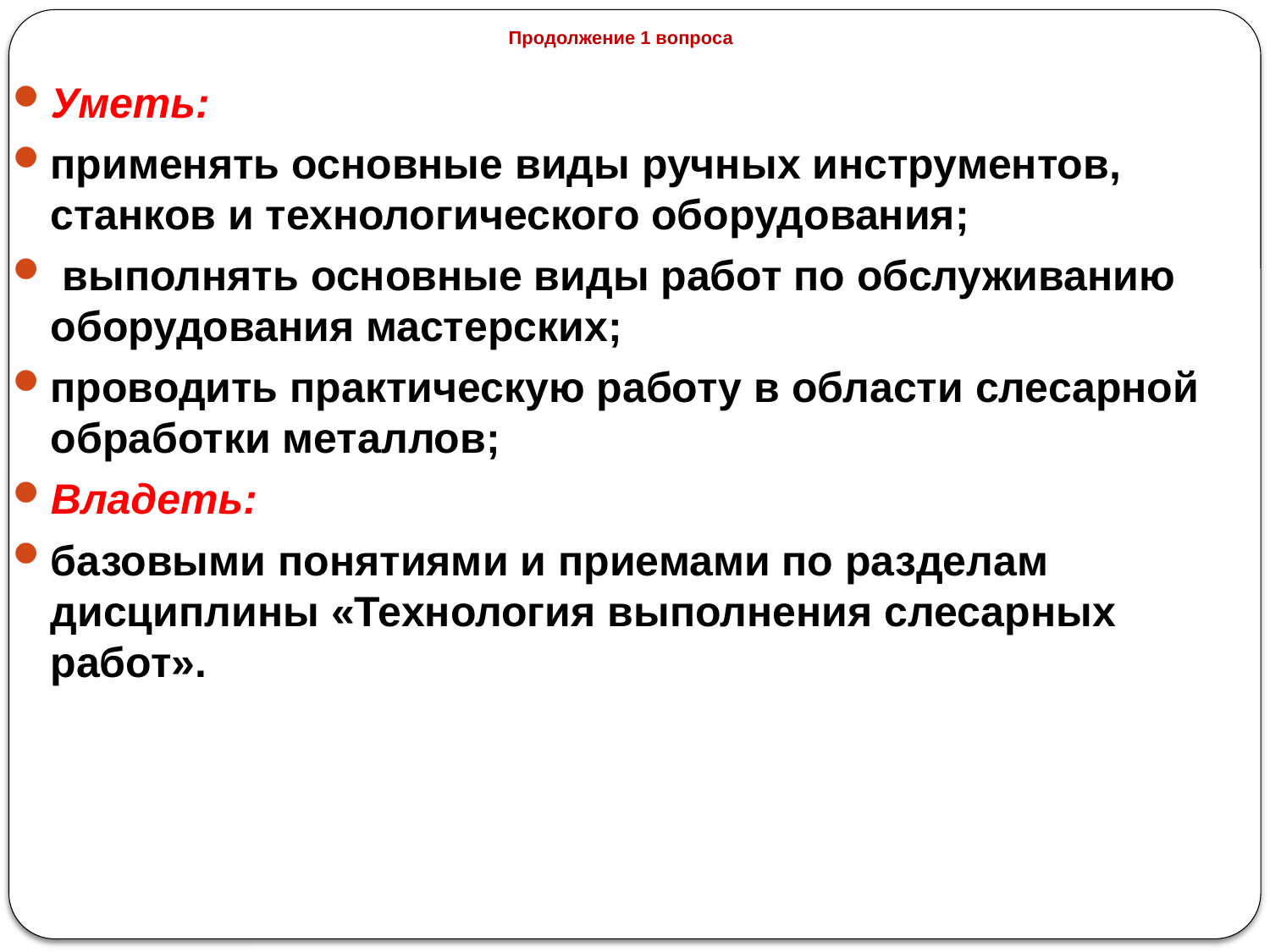

# Продолжение 1 вопроса
Уметь:
применять основные виды ручных инструментов, станков и технологического оборудования;
 выполнять основные виды работ по обслуживанию оборудования мастерских;
проводить практическую работу в области слесарной обработки металлов;
Владеть:
базовыми понятиями и приемами по разделам дисциплины «Технология выполнения слесарных работ».